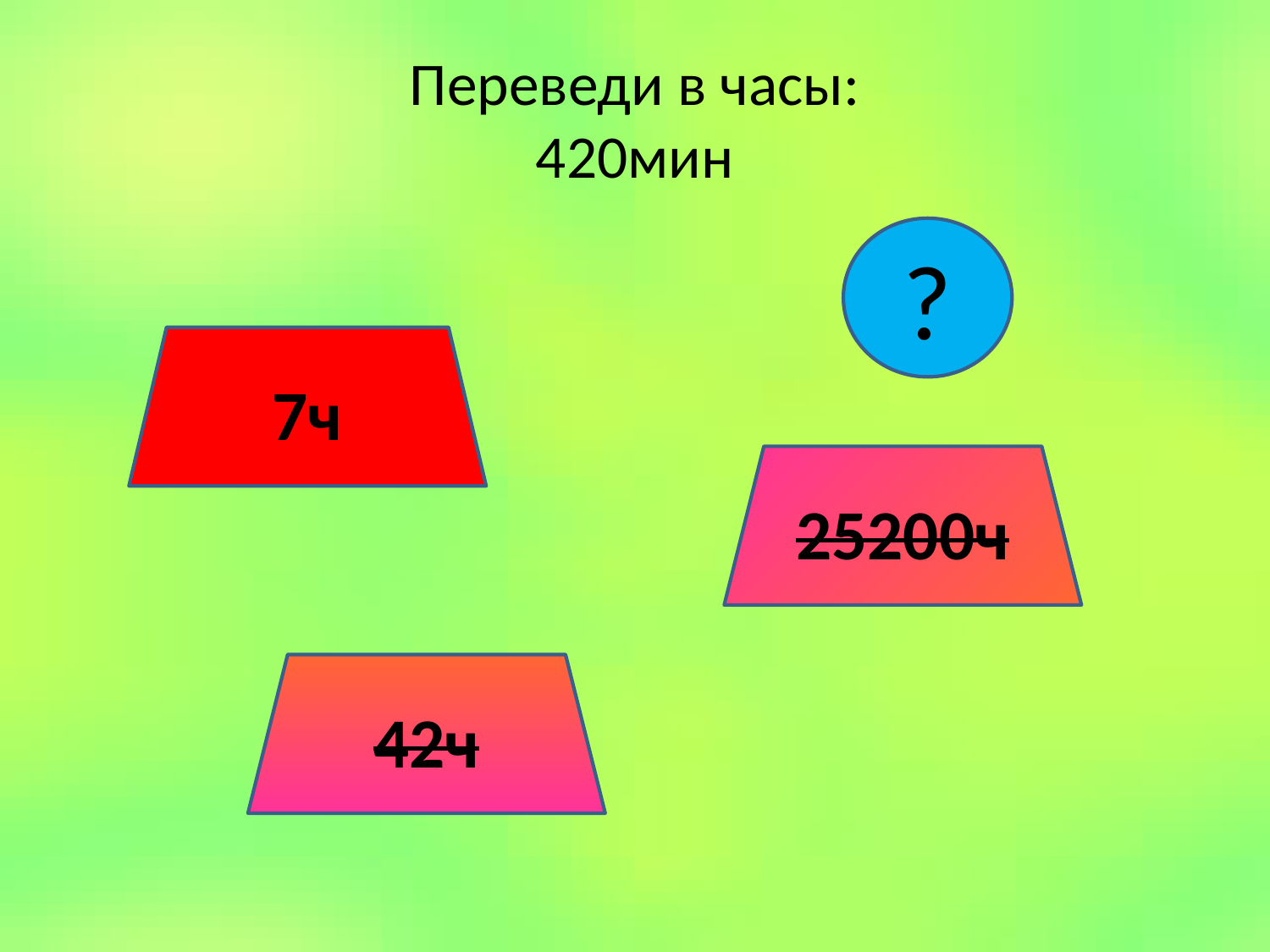

# Переведи в часы: 420мин
?
7ч
25200ч
42ч